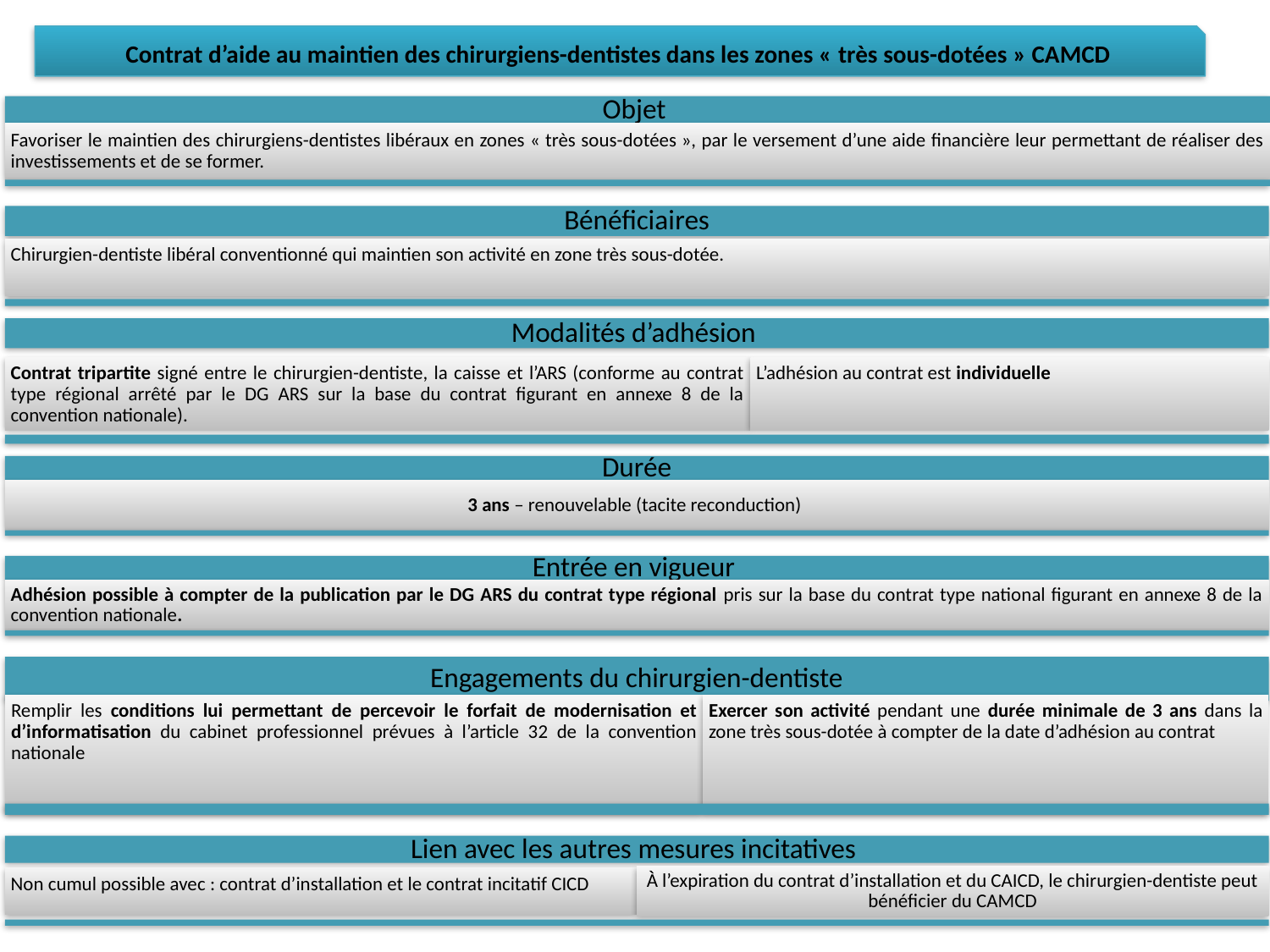

Contrat d’aide au maintien des chirurgiens-dentistes dans les zones « très sous-dotées » CAMCD
Objet
Favoriser le maintien des chirurgiens-dentistes libéraux en zones « très sous-dotées », par le versement d’une aide financière leur permettant de réaliser des investissements et de se former.
Bénéficiaires
Chirurgien-dentiste libéral conventionné qui maintien son activité en zone très sous-dotée.
Modalités d’adhésion
Contrat tripartite signé entre le chirurgien-dentiste, la caisse et l’ARS (conforme au contrat type régional arrêté par le DG ARS sur la base du contrat figurant en annexe 8 de la convention nationale).
L’adhésion au contrat est individuelle
Durée
3 ans – renouvelable (tacite reconduction)
Entrée en vigueur
Adhésion possible à compter de la publication par le DG ARS du contrat type régional pris sur la base du contrat type national figurant en annexe 8 de la convention nationale.
Engagements du chirurgien-dentiste
Remplir les conditions lui permettant de percevoir le forfait de modernisation et d’informatisation du cabinet professionnel prévues à l’article 32 de la convention nationale
Exercer son activité pendant une durée minimale de 3 ans dans la zone très sous-dotée à compter de la date d’adhésion au contrat
Lien avec les autres mesures incitatives
Non cumul possible avec : contrat d’installation et le contrat incitatif CICD
À l’expiration du contrat d’installation et du CAICD, le chirurgien-dentiste peut bénéficier du CAMCD